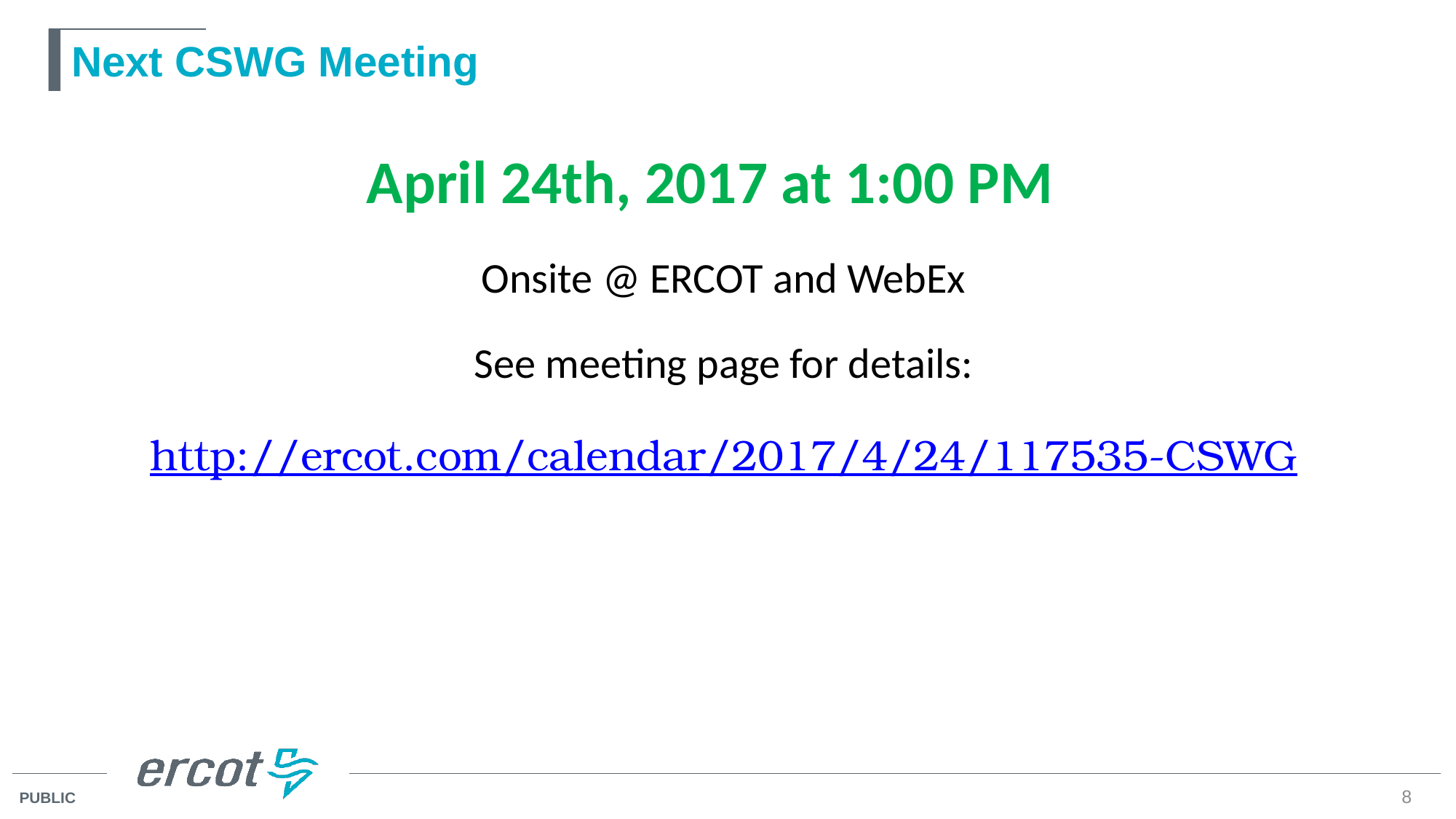

# Next CSWG Meeting
| April 24th, 2017 at 1:00 PM Onsite @ ERCOT and WebEx See meeting page for details: http://ercot.com/calendar/2017/4/24/117535-CSWG |
| --- |
|  |
8